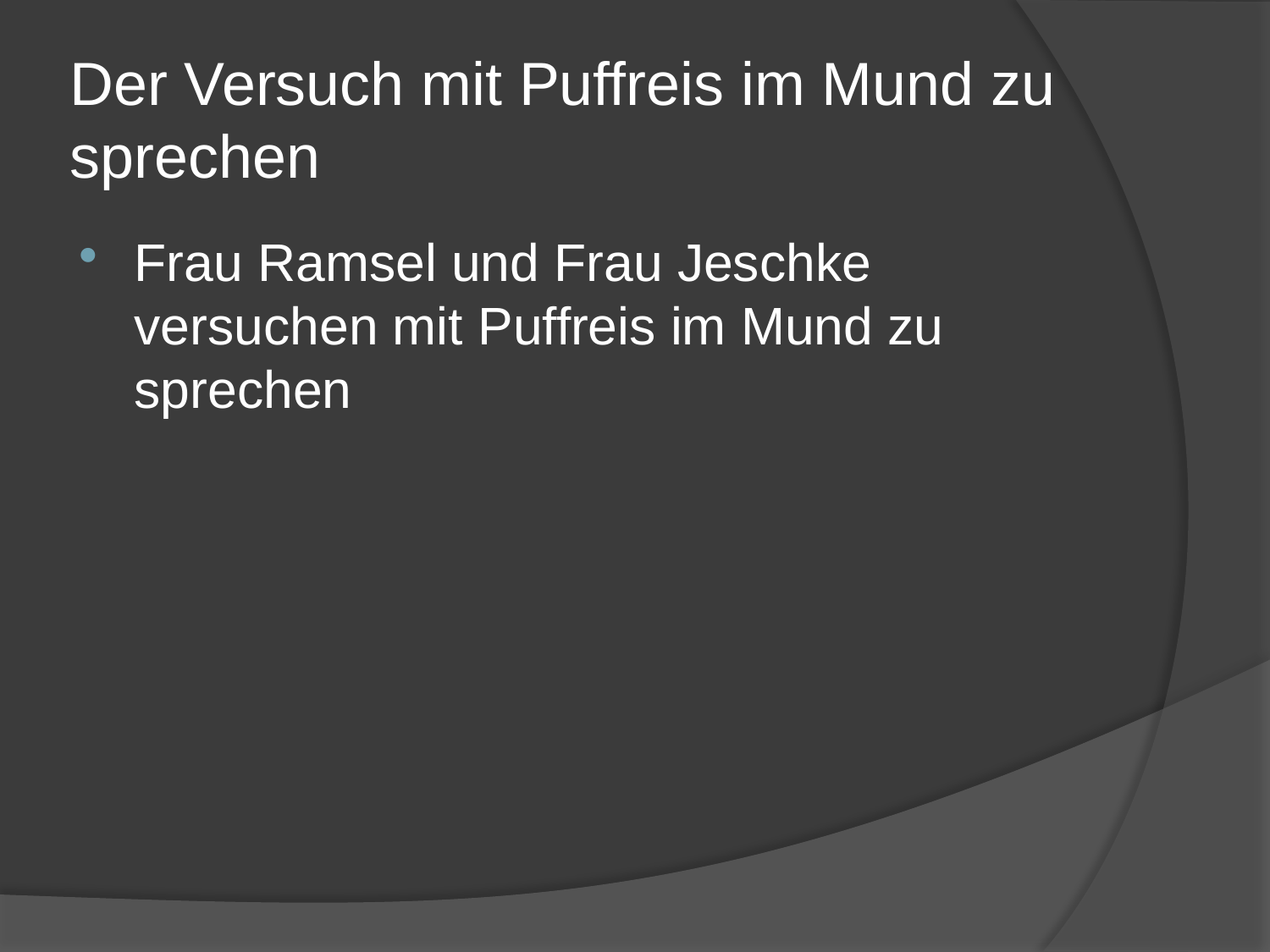

# Der Versuch mit Puffreis im Mund zu sprechen
Frau Ramsel und Frau Jeschke versuchen mit Puffreis im Mund zu sprechen